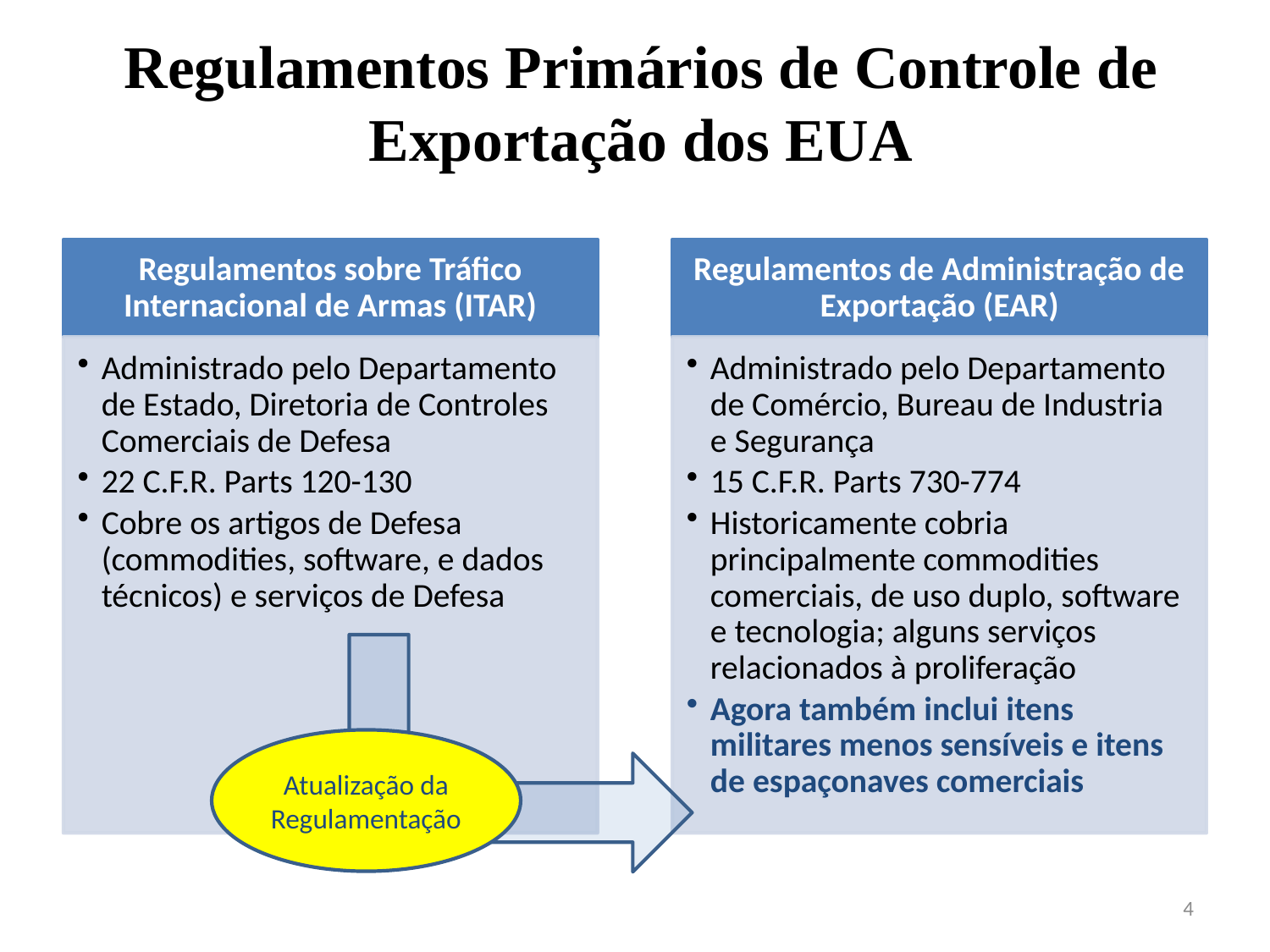

# Regulamentos Primários de Controle de Exportação dos EUA
Regulamentos sobre Tráfico Internacional de Armas (ITAR)
Administrado pelo Departamento de Estado, Diretoria de Controles Comerciais de Defesa
22 C.F.R. Parts 120-130
Cobre os artigos de Defesa (commodities, software, e dados técnicos) e serviços de Defesa
Regulamentos de Administração de Exportação (EAR)
Administrado pelo Departamento de Comércio, Bureau de Industria e Segurança
15 C.F.R. Parts 730-774
Historicamente cobria principalmente commodities comerciais, de uso duplo, software e tecnologia; alguns serviços relacionados à proliferação
Agora também inclui itens militares menos sensíveis e itens de espaçonaves comerciais

Atualização da Regulamentação
4